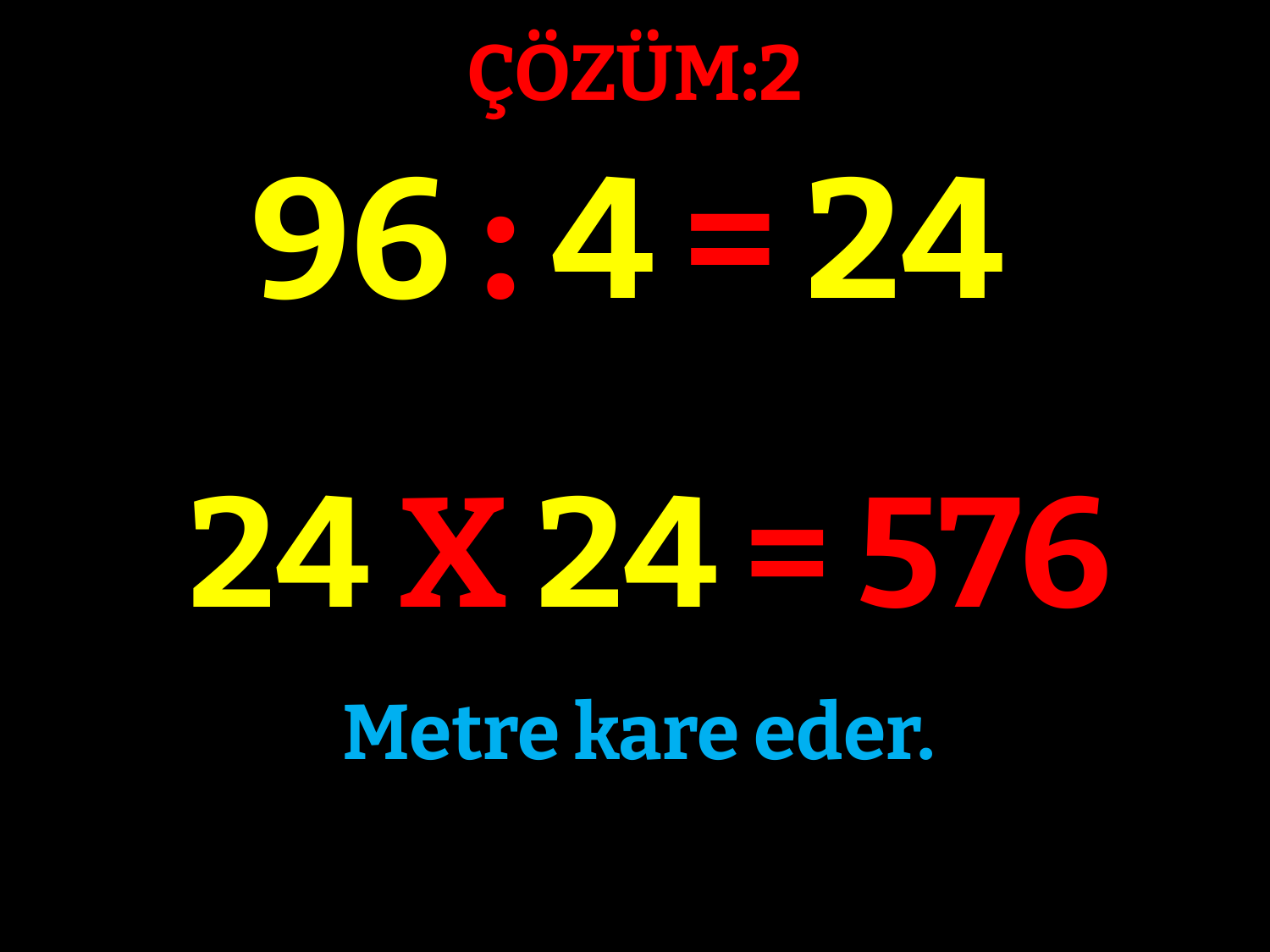

ÇÖZÜM:2
96 : 4 = 24
#
24 X 24 = 576
Metre kare eder.